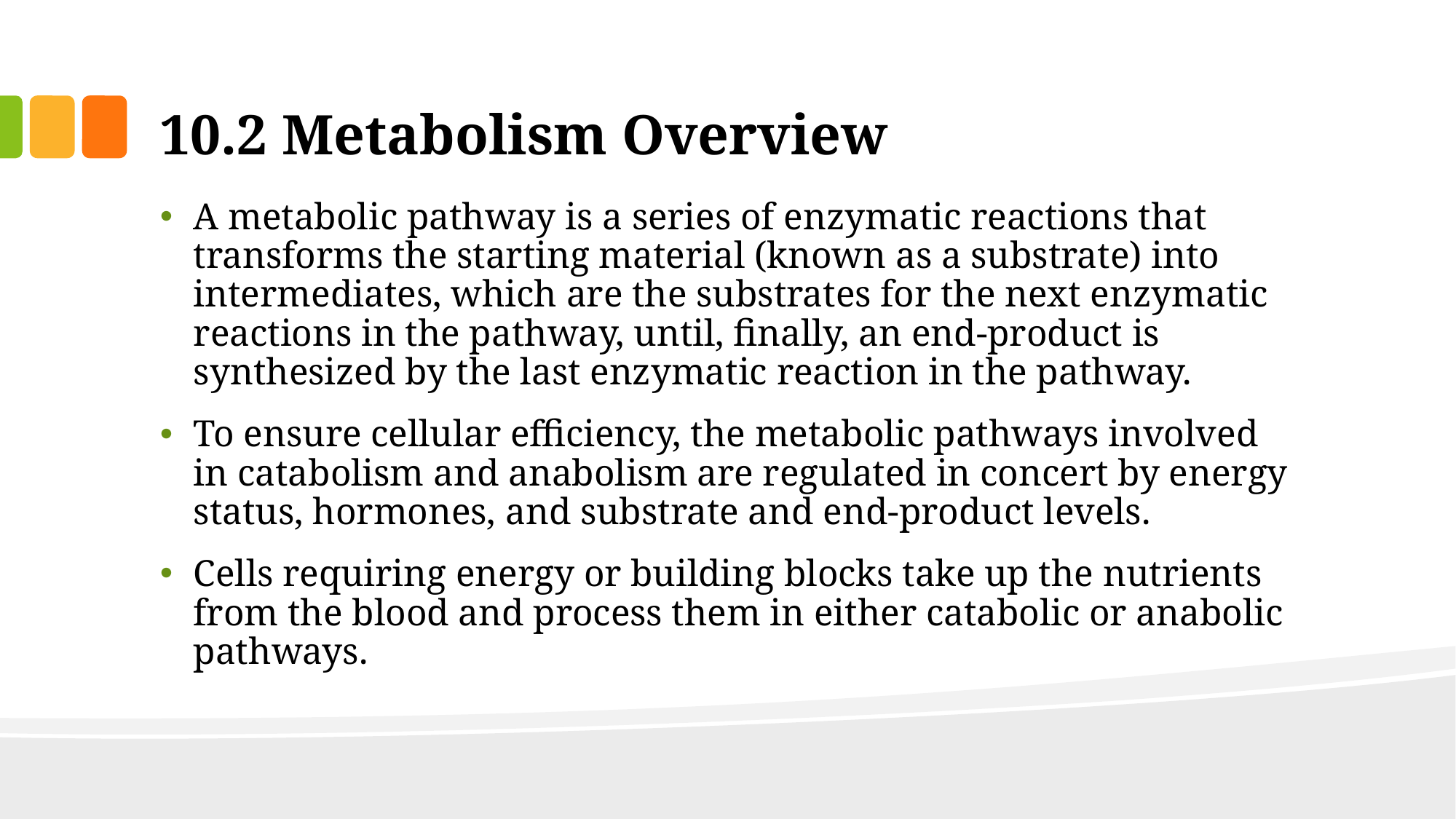

# 10.2 Metabolism Overview
A metabolic pathway is a series of enzymatic reactions that transforms the starting material (known as a substrate) into intermediates, which are the substrates for the next enzymatic reactions in the pathway, until, finally, an end-product is synthesized by the last enzymatic reaction in the pathway.
To ensure cellular efficiency, the metabolic pathways involved in catabolism and anabolism are regulated in concert by energy status, hormones, and substrate and end-product levels.
Cells requiring energy or building blocks take up the nutrients from the blood and process them in either catabolic or anabolic pathways.